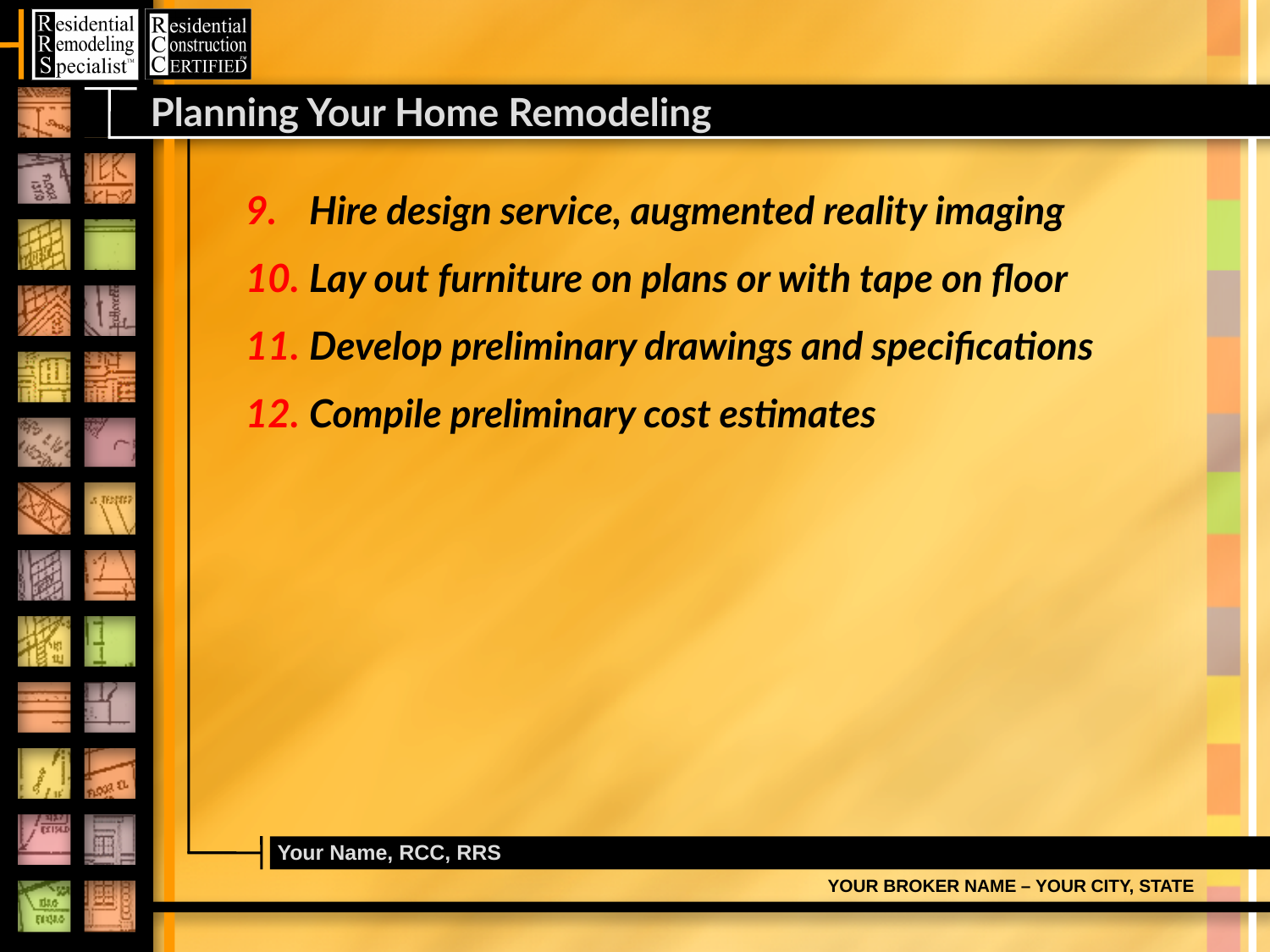

# Planning Your Home Remodeling
Hire design service, augmented reality imaging
Lay out furniture on plans or with tape on floor
Develop preliminary drawings and specifications
Compile preliminary cost estimates

Your Name, RCC, RRS